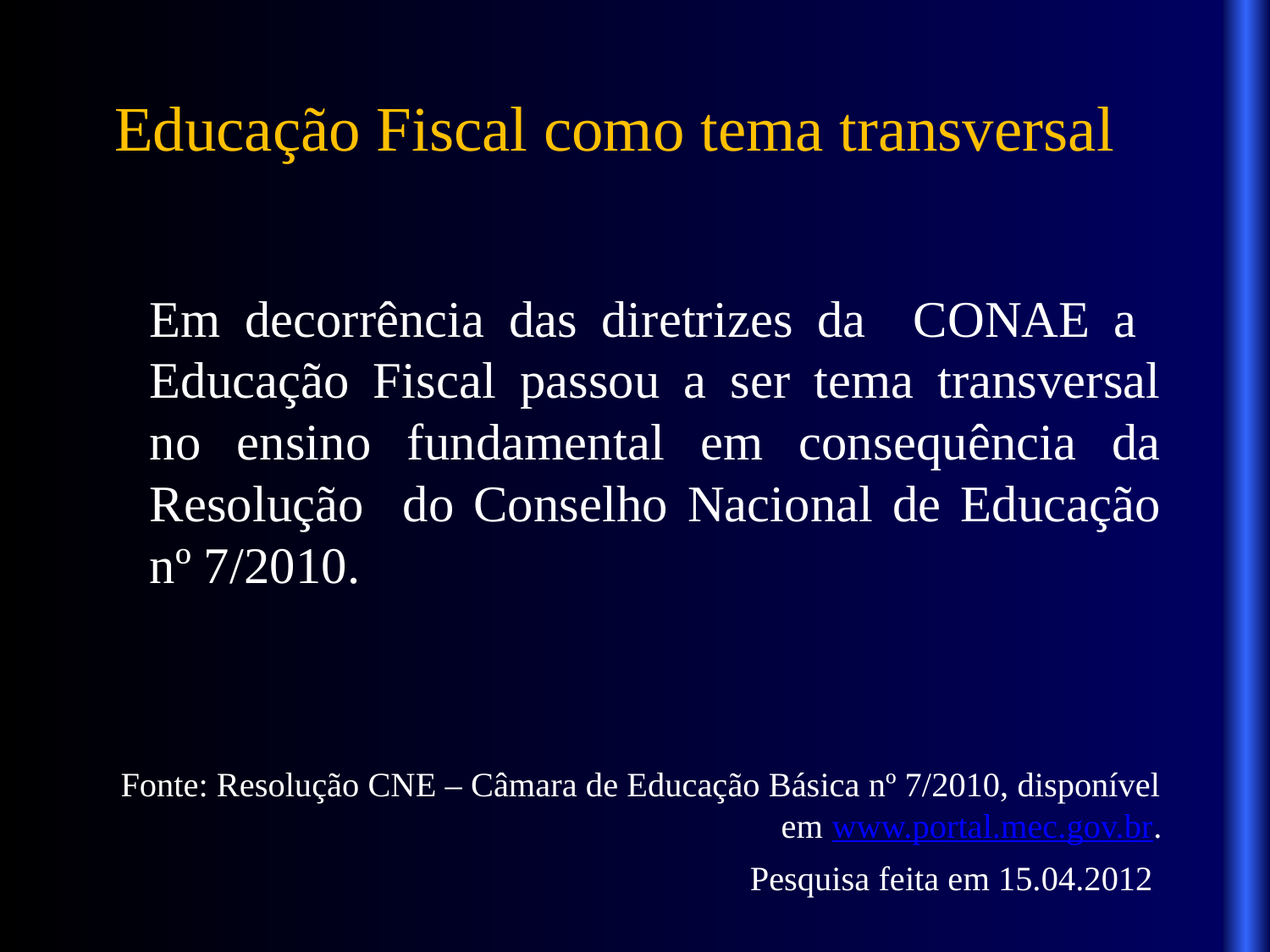

# Educação Fiscal como tema transversal

	Em decorrência das diretrizes da  CONAE a  Educação Fiscal passou a ser tema transversal no ensino fundamental em consequência da Resolução  do Conselho Nacional de Educação nº 7/2010.

Fonte: Resolução CNE – Câmara de Educação Básica nº 7/2010, disponível em www.portal.mec.gov.br.
 Pesquisa feita em 15.04.2012